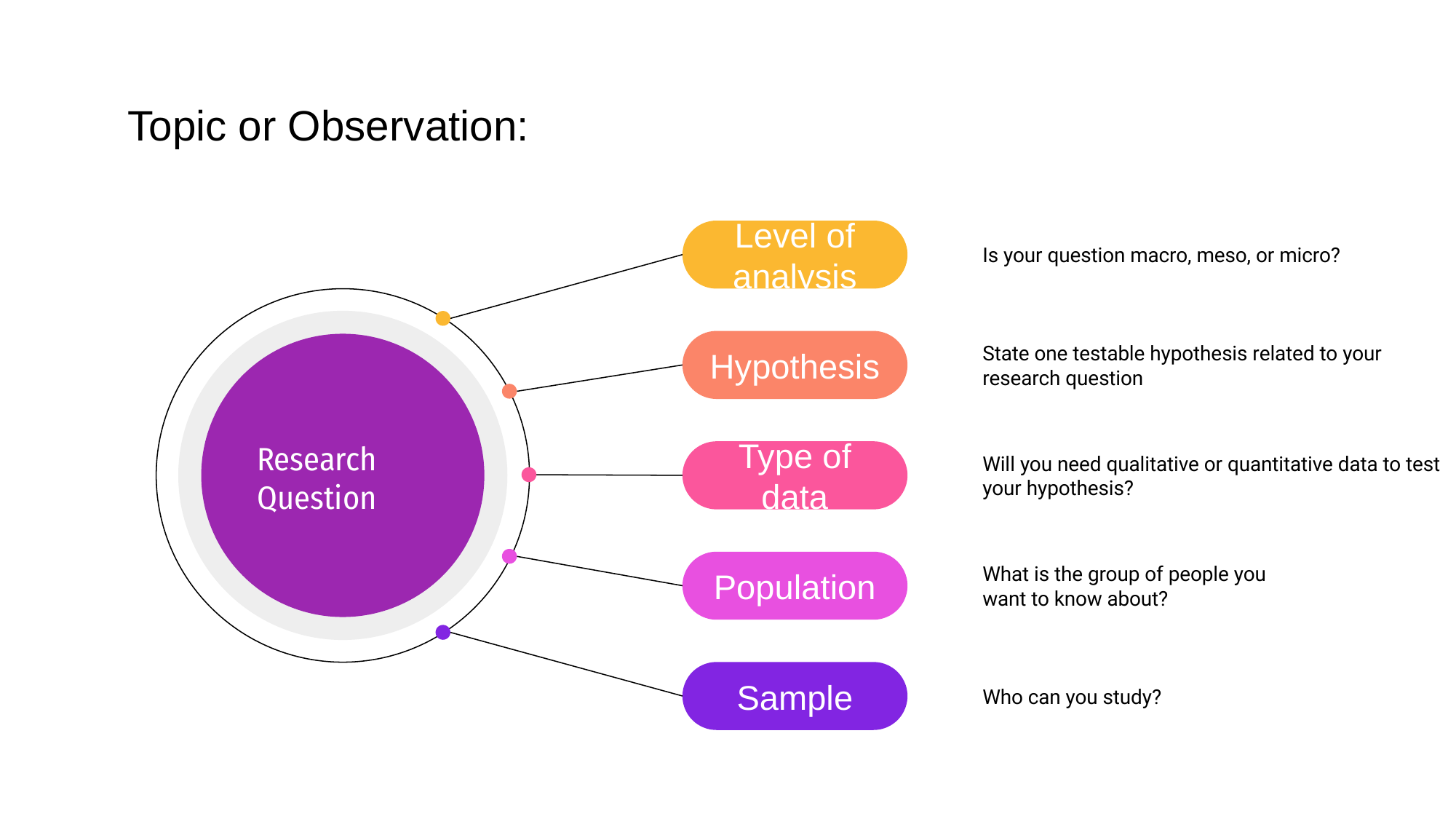

# Topic or Observation:
Is your question macro, meso, or micro?
Level of analysis

State one testable hypothesis related to your research question
Hypothesis

Will you need qualitative or quantitative data to test your hypothesis?
Research Question
Type of data

What is the group of people you want to know about?

Population

Who can you study?
Sample